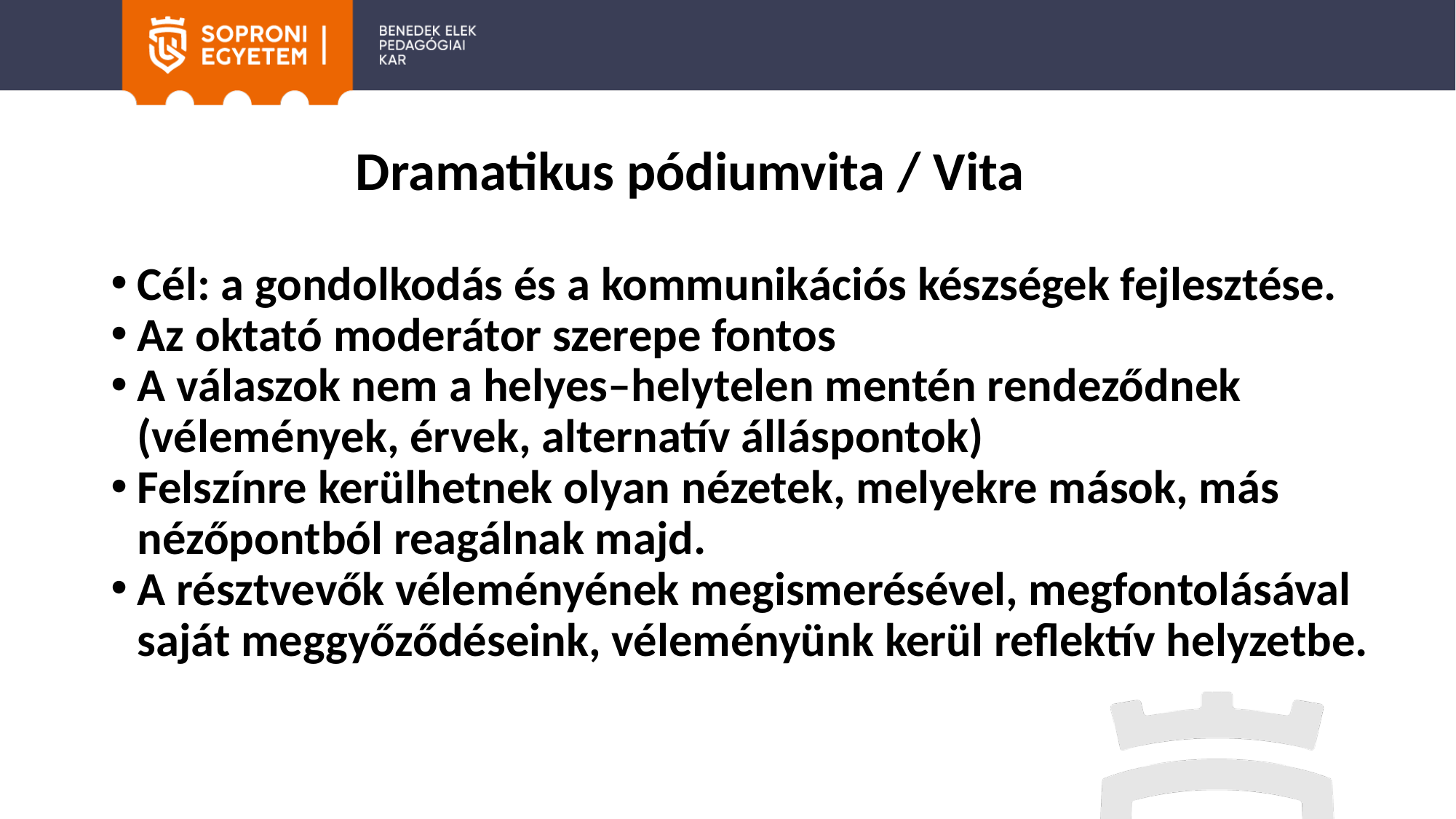

# Dramatikus pódiumvita / Vita
Cél: a gondolkodás és a kommunikációs készségek fejlesztése.
Az oktató moderátor szerepe fontos
A válaszok nem a helyes–helytelen mentén rendeződnek (vélemények, érvek, alternatív álláspontok)
Felszínre kerülhetnek olyan nézetek, melyekre mások, más nézőpontból reagálnak majd.
A résztvevők véleményének megismerésével, megfontolásával saját meggyőződéseink, véleményünk kerül reflektív helyzetbe.